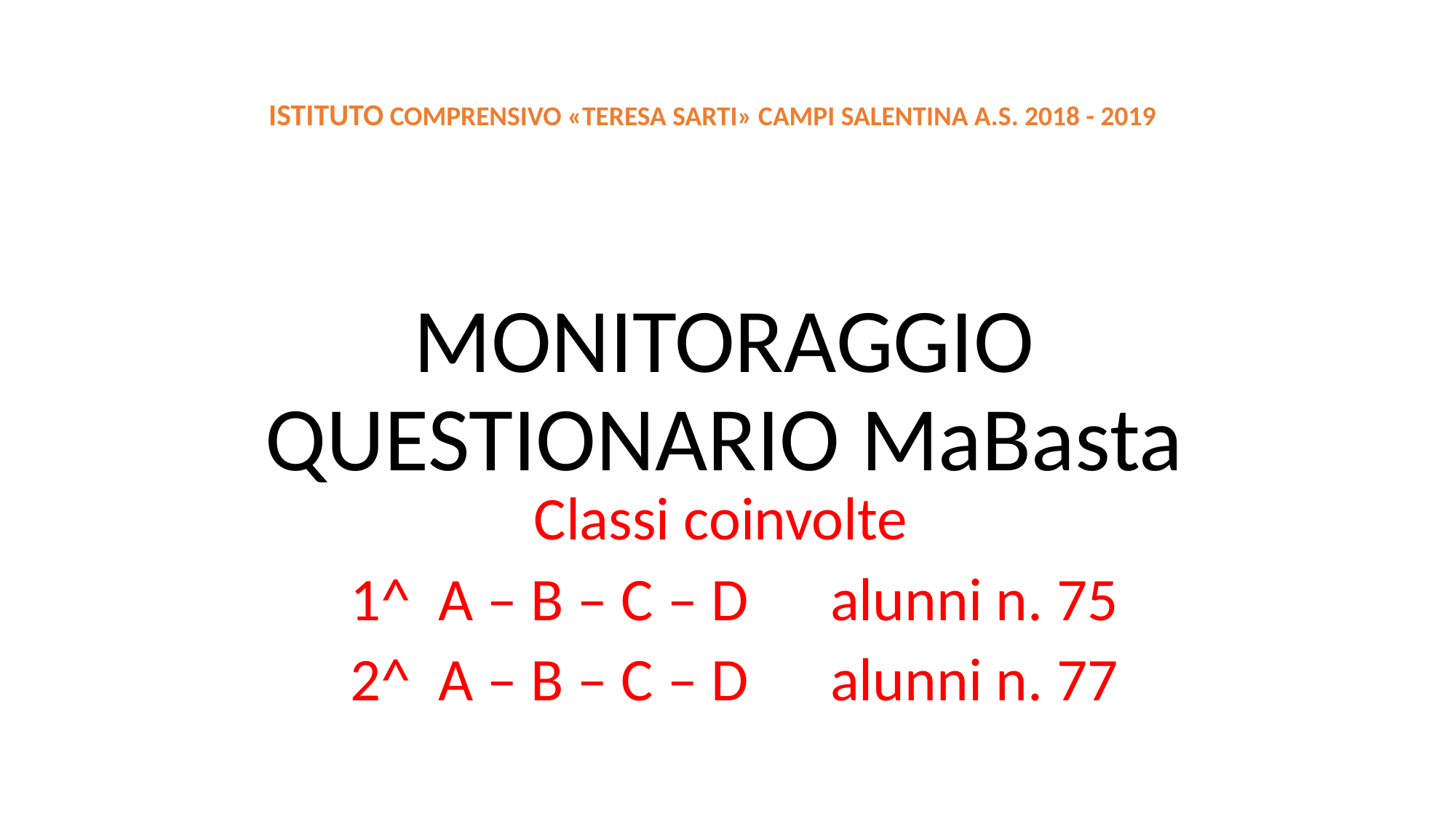

ISTITUTO COMPRENSIVO «TERESA SARTI» CAMPI SALENTINA A.S. 2018 - 2019

# MONITORAGGIO QUESTIONARIO MaBasta
Classi coinvolte
 1^  A – B – C – D      alunni n. 75
 2^  A – B – C – D      alunni n. 77